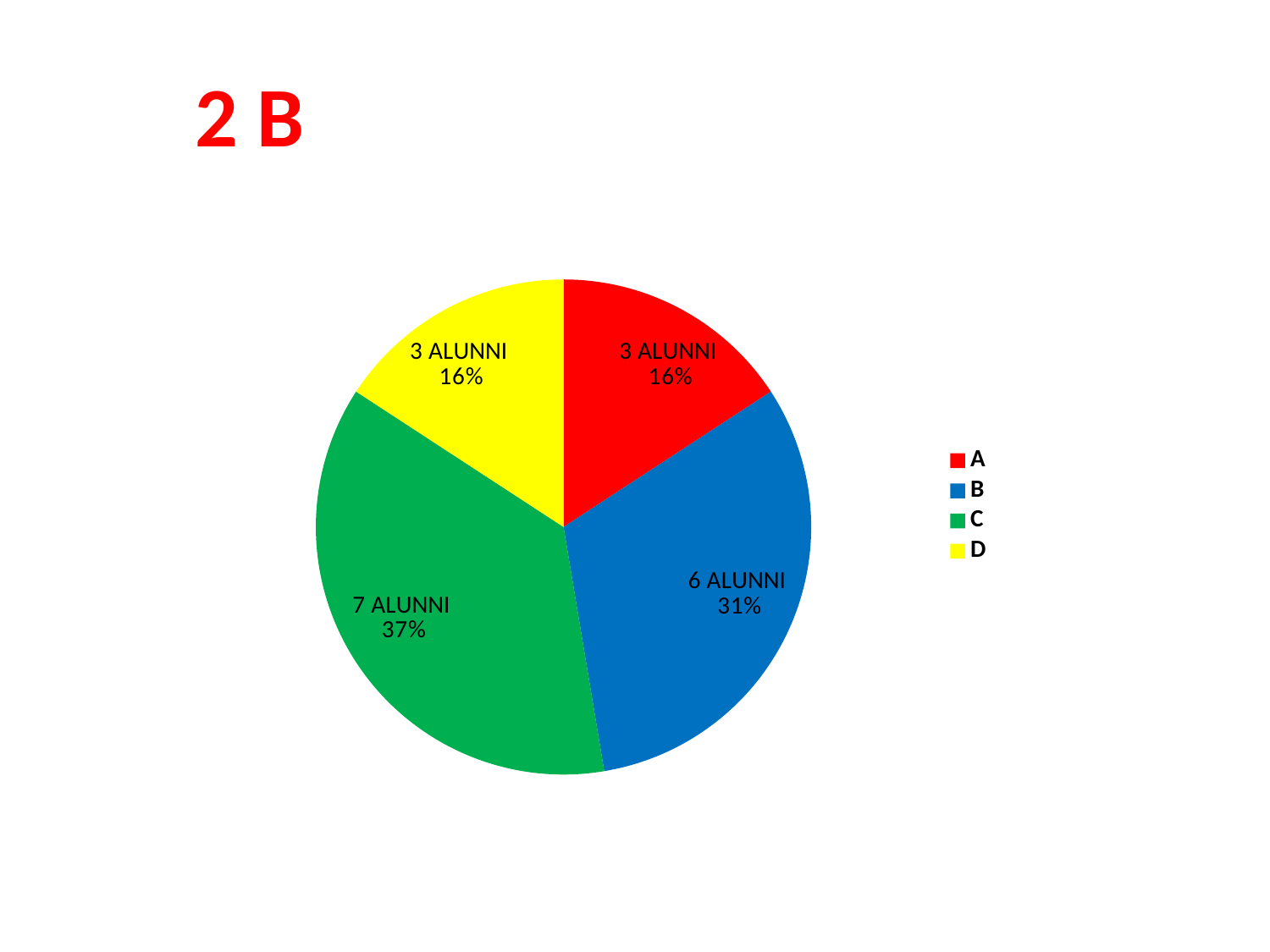

2 B

### Chart

| Category |  |
|---|---|
| A | 3.0 |
| B | 6.0 |
| C | 7.0 |
| D | 3.0 |